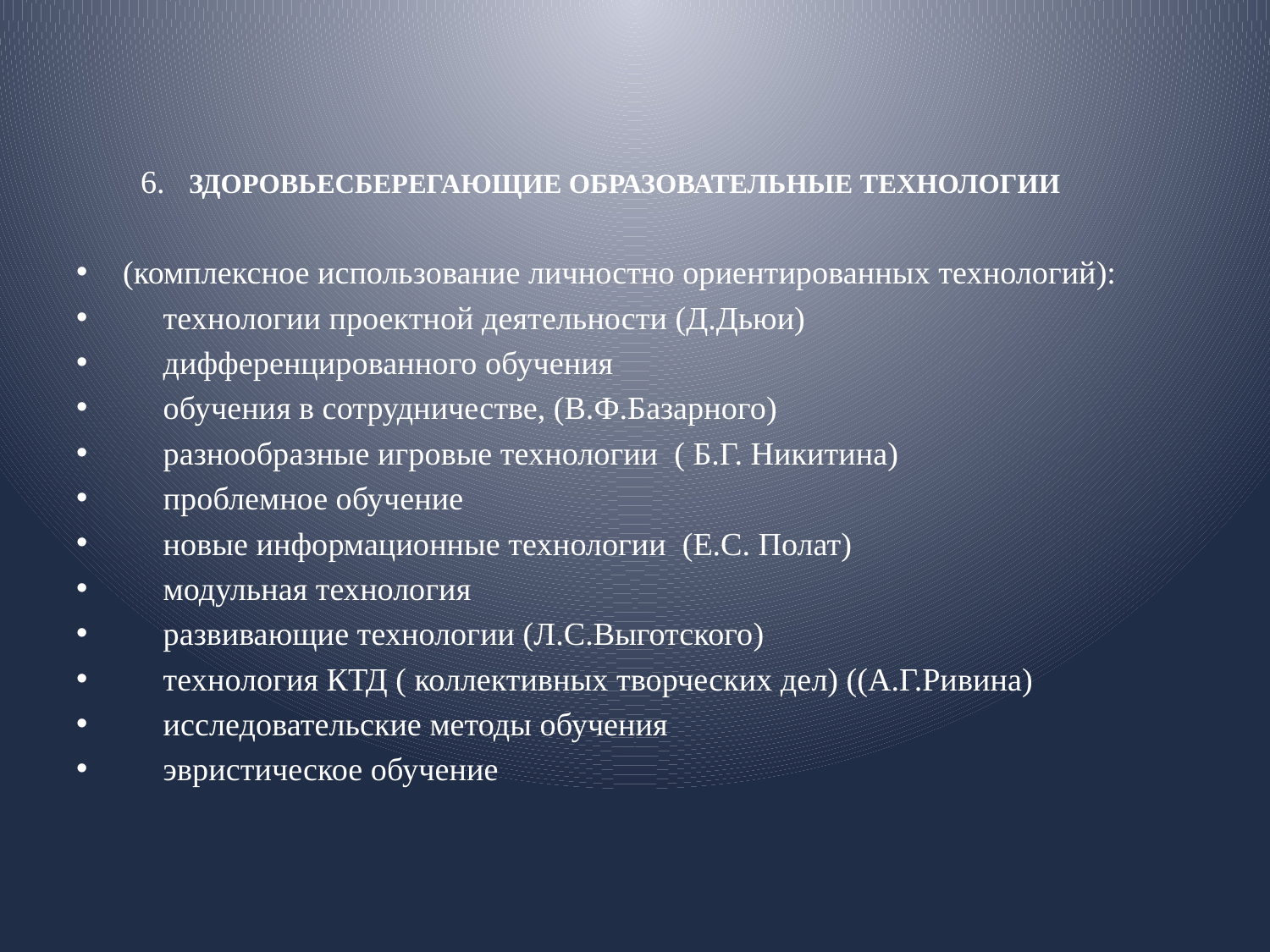

#

        6.   ЗДОРОВЬЕСБЕРЕГАЮЩИЕ ОБРАЗОВАТЕЛЬНЫЕ ТЕХНОЛОГИИ

(комплексное использование личностно ориентированных технологий):
     технологии проектной деятельности (Д.Дьюи)
     дифференцированного обучения
     обучения в сотрудничестве, (В.Ф.Базарного)
     разнообразные игровые технологии  ( Б.Г. Никитина)
     проблемное обучение
     новые информационные технологии  (Е.С. Полат)
     модульная технология
     развивающие технологии (Л.С.Выготского)
     технология КТД ( коллективных творческих дел) ((А.Г.Ривина)
     исследовательские методы обучения
     эвристическое обучение